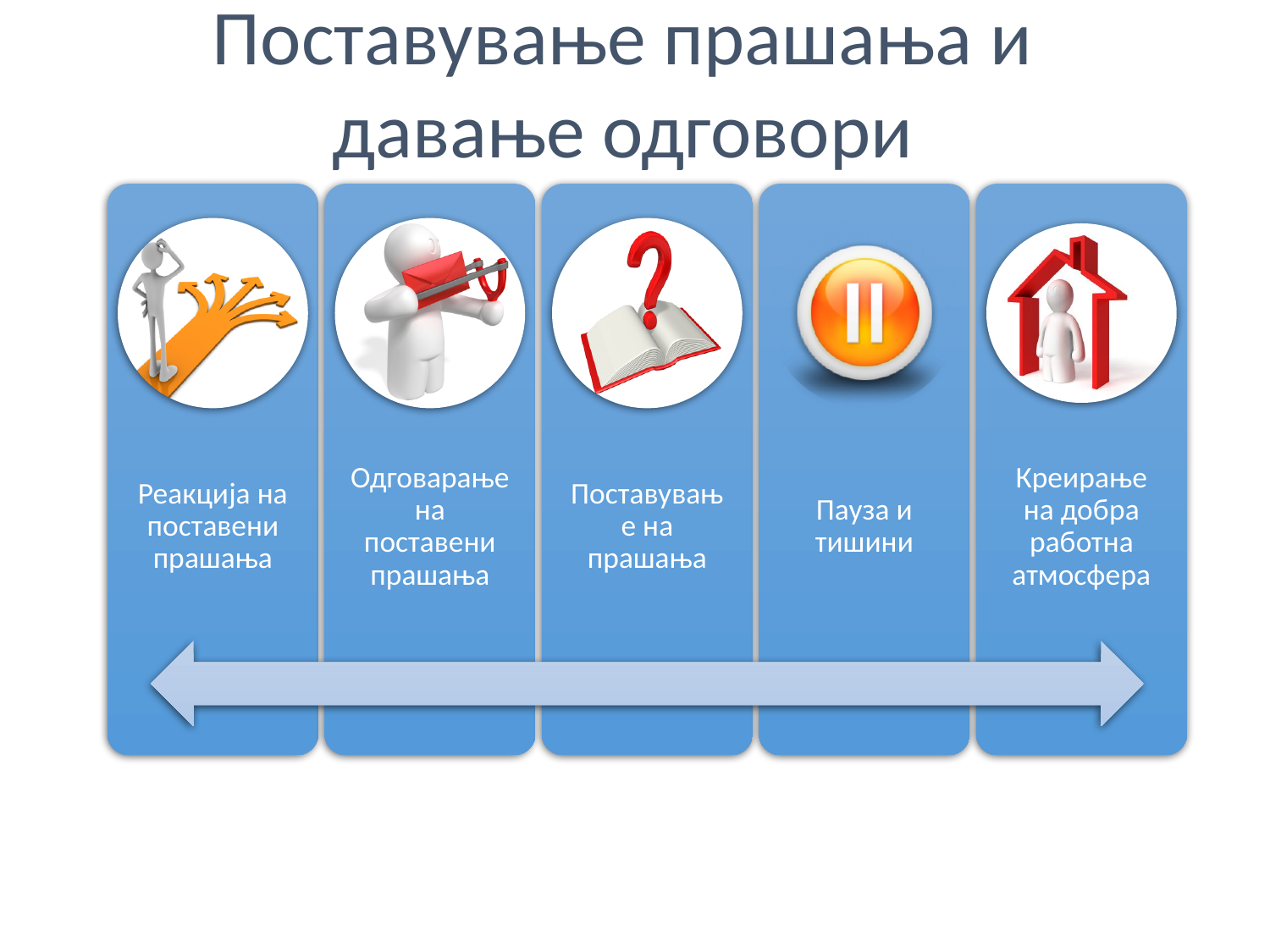

Поставување прашања и давање одговори
Реакција на поставени прашања
Одговарање на поставени прашања
Поставување на прашања
Пауза и тишини
Креирање на добра работна атмосфера